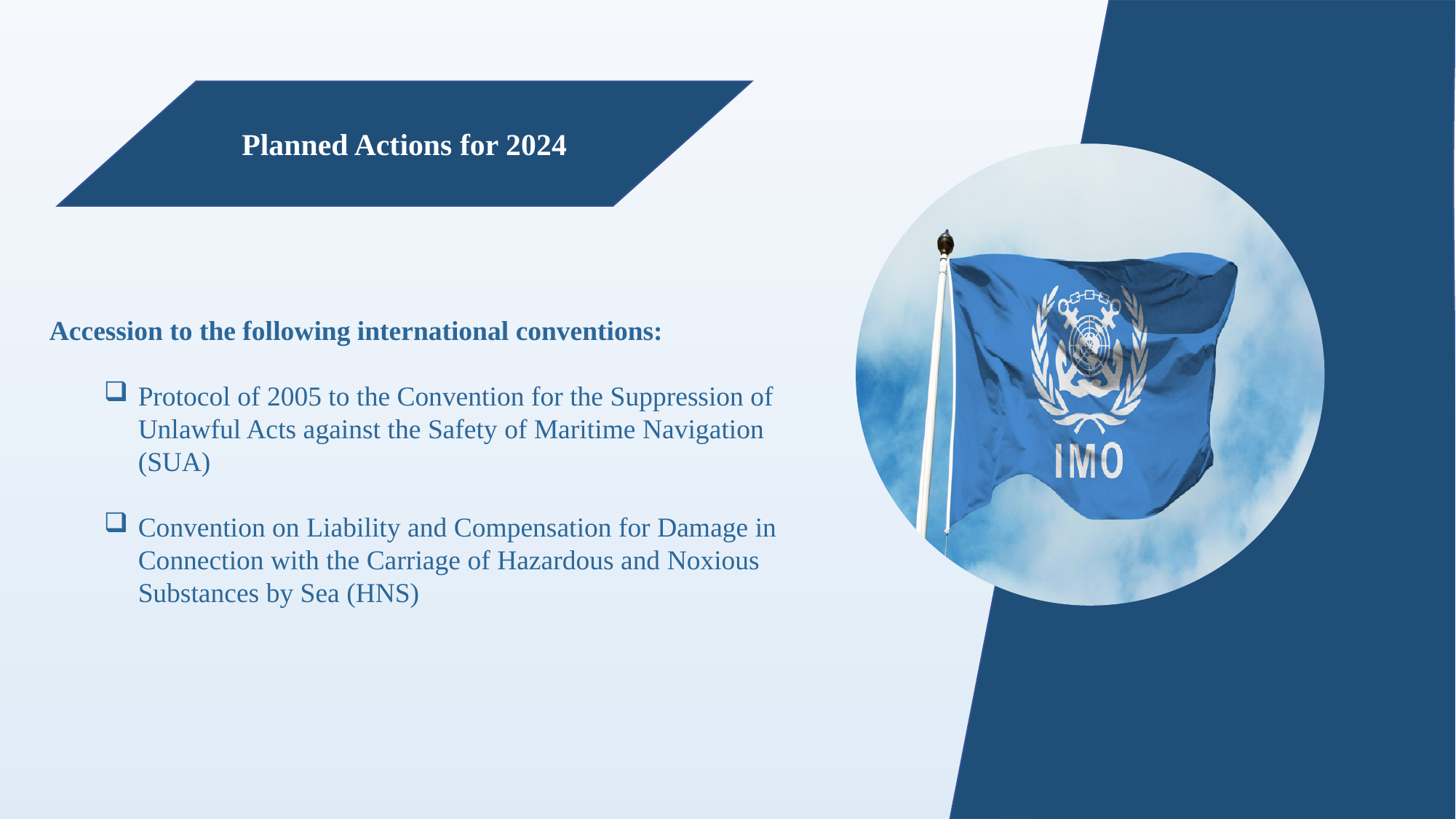

Planned Actions for 2024

Accession to the following international conventions:

Protocol of 2005 to the Convention for the Suppression of Unlawful Acts against the Safety of Maritime Navigation (SUA)

Convention on Liability and Compensation for Damage in Connection with the Carriage of Hazardous and Noxious Substances by Sea (HNS)